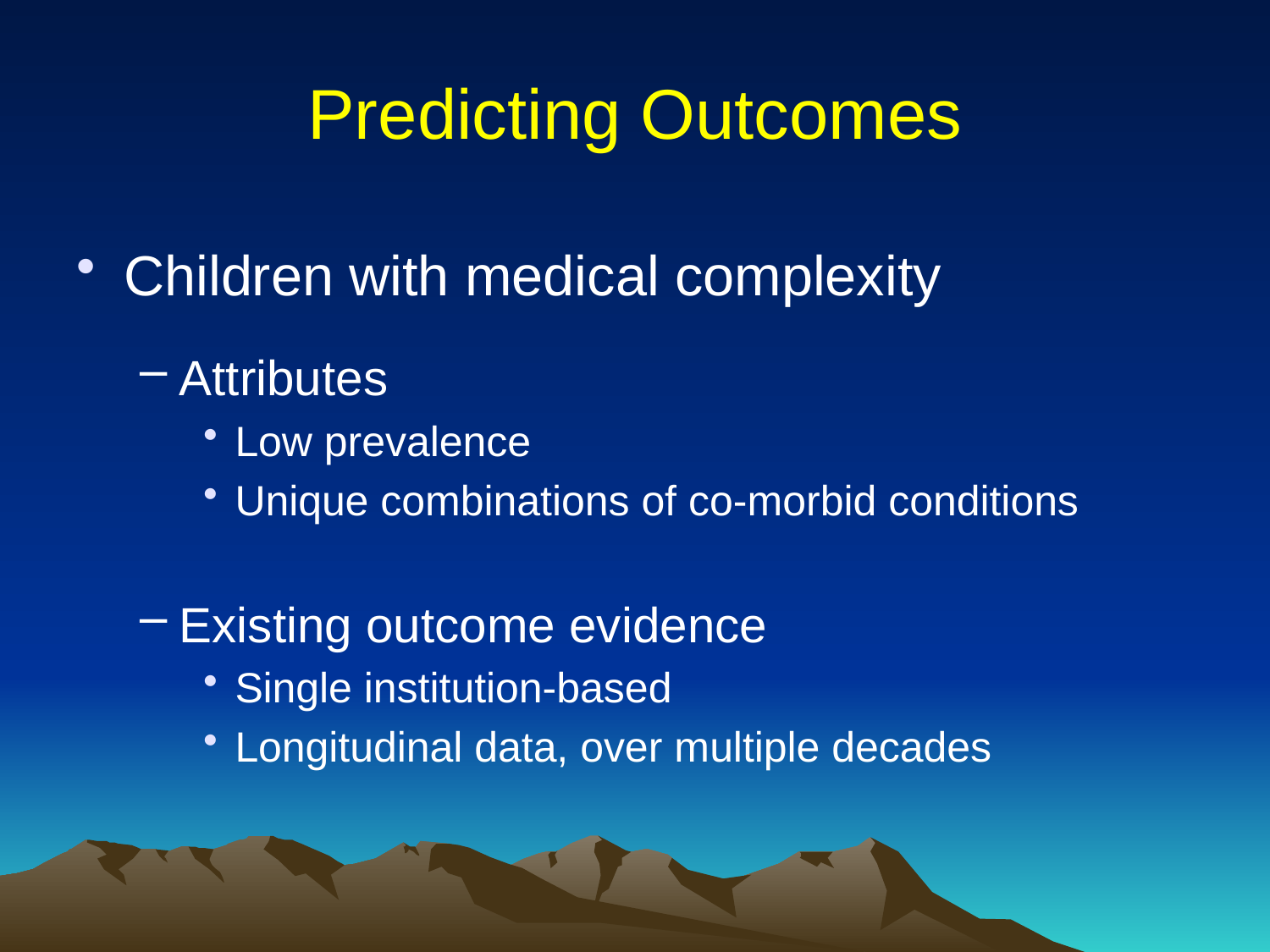

# Predicting Outcomes
Children with medical complexity

Attributes
Low prevalence
Unique combinations of co-morbid conditions

Existing outcome evidence
Single institution-based
Longitudinal data, over multiple decades